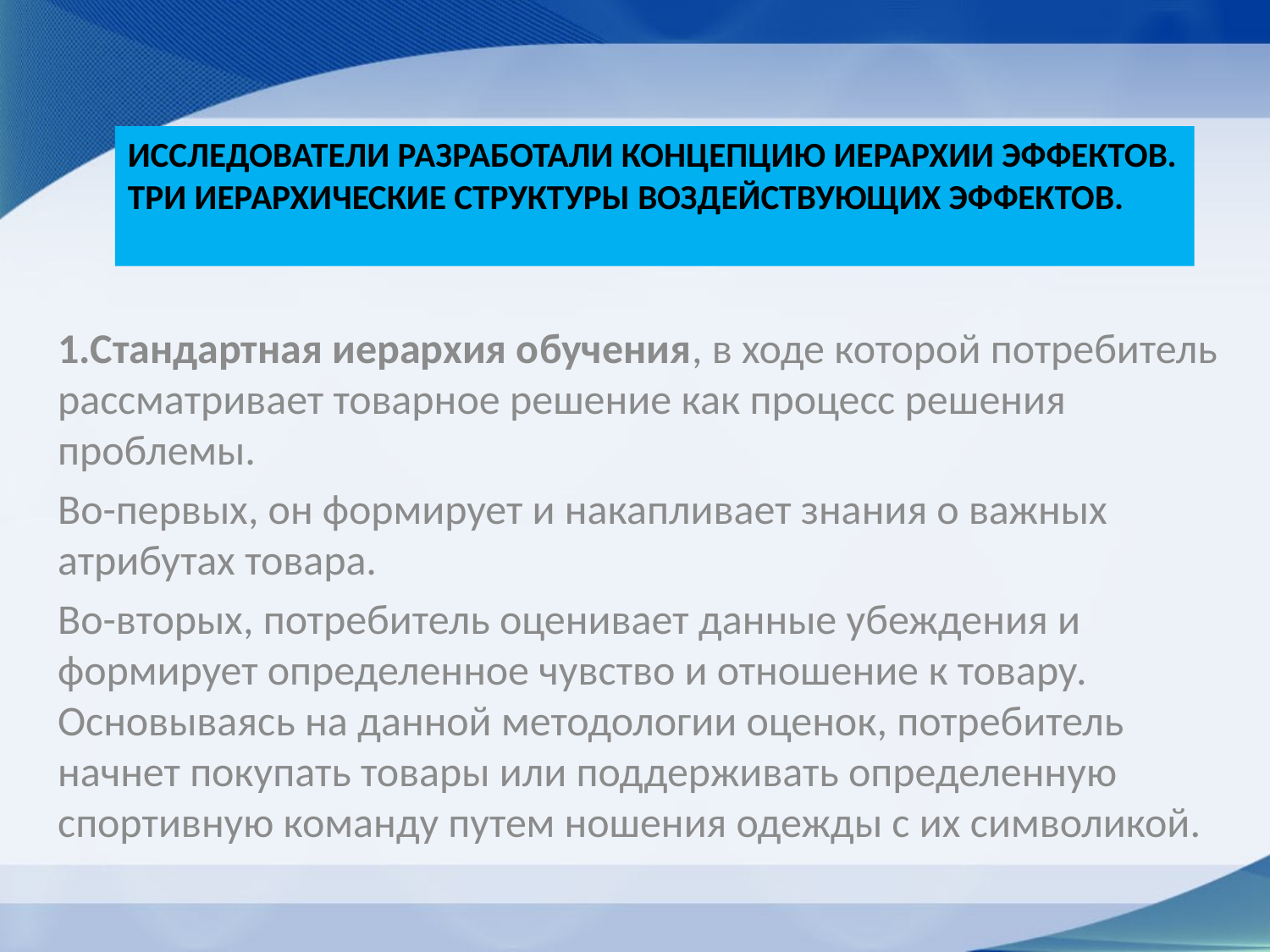

# исследователи разработали концепцию иерархии эффектов. три иерархические структуры воздействующих эффектов.
1.Стандартная иерархия обучения, в ходе которой потребитель рассматривает товарное решение как процесс решения проблемы.
Во-первых, он формирует и накапливает знания о важных атрибутах товара.
Во-вторых, потребитель оценивает данные убеждения и формирует определенное чувство и отношение к товару. Основываясь на данной методологии оценок, потребитель начнет покупать товары или поддерживать определенную спортивную команду путем ношения одежды с их символикой.